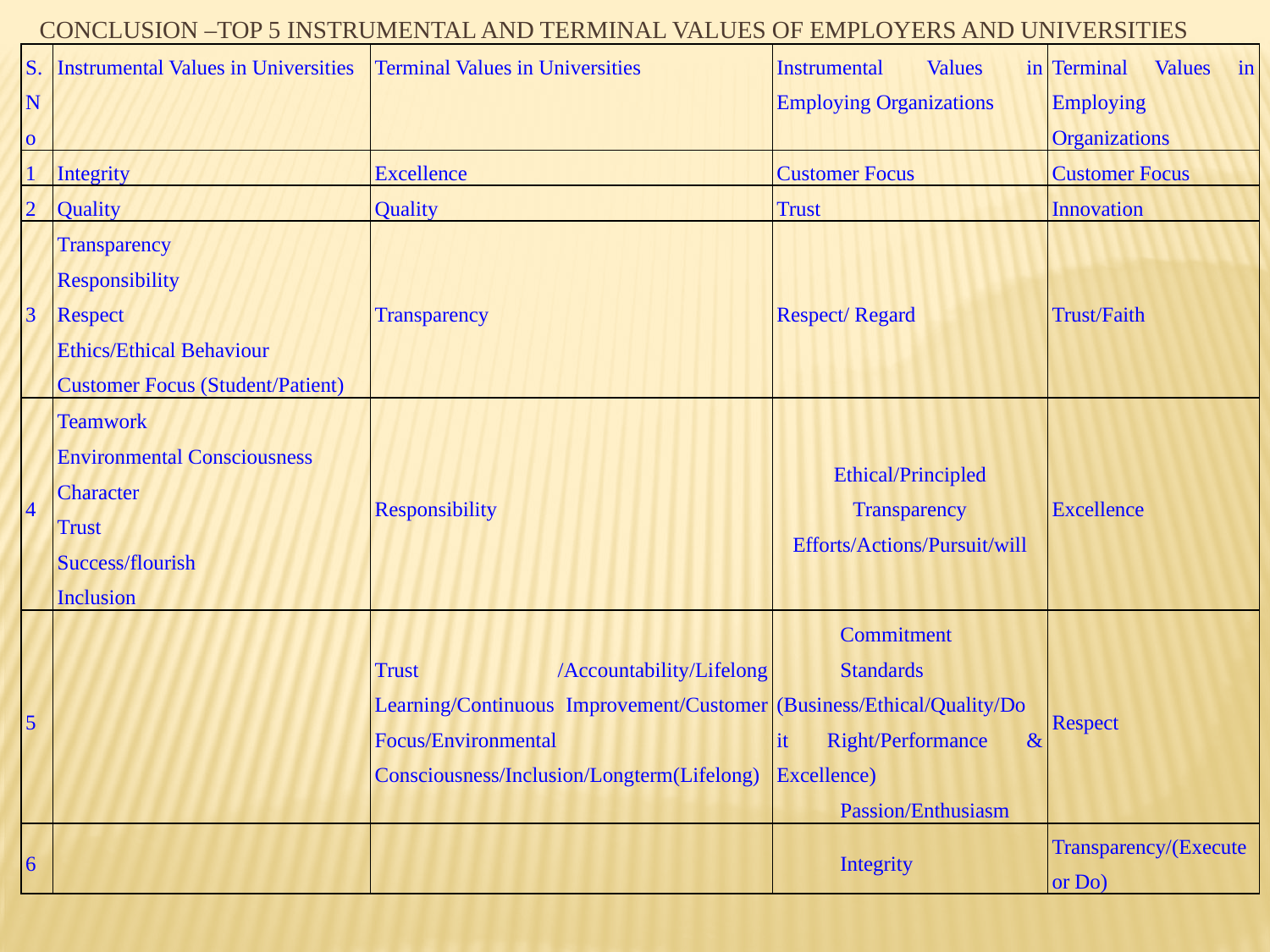

CONCLUSION –top 5 instrumental and terminal values of employers and universities
| S.No | Instrumental Values in Universities | Terminal Values in Universities | Instrumental Values in Employing Organizations | Terminal Values in Employing Organizations |
| --- | --- | --- | --- | --- |
| 1 | Integrity | Excellence | Customer Focus | Customer Focus |
| 2 | Quality | Quality | Trust | Innovation |
| 3 | Transparency Responsibility Respect Ethics/Ethical Behaviour Customer Focus (Student/Patient) | Transparency | Respect/ Regard | Trust/Faith |
| 4 | Teamwork Environmental Consciousness Character Trust Success/flourish Inclusion | Responsibility | Ethical/Principled Transparency Efforts/Actions/Pursuit/will | Excellence |
| 5 |  | Trust /Accountability/Lifelong Learning/Continuous Improvement/Customer Focus/Environmental Consciousness/Inclusion/Longterm(Lifelong) | Commitment Standards (Business/Ethical/Quality/Do it Right/Performance & Excellence) Passion/Enthusiasm | Respect |
| 6 |  |  | Integrity | Transparency/(Execute or Do) |